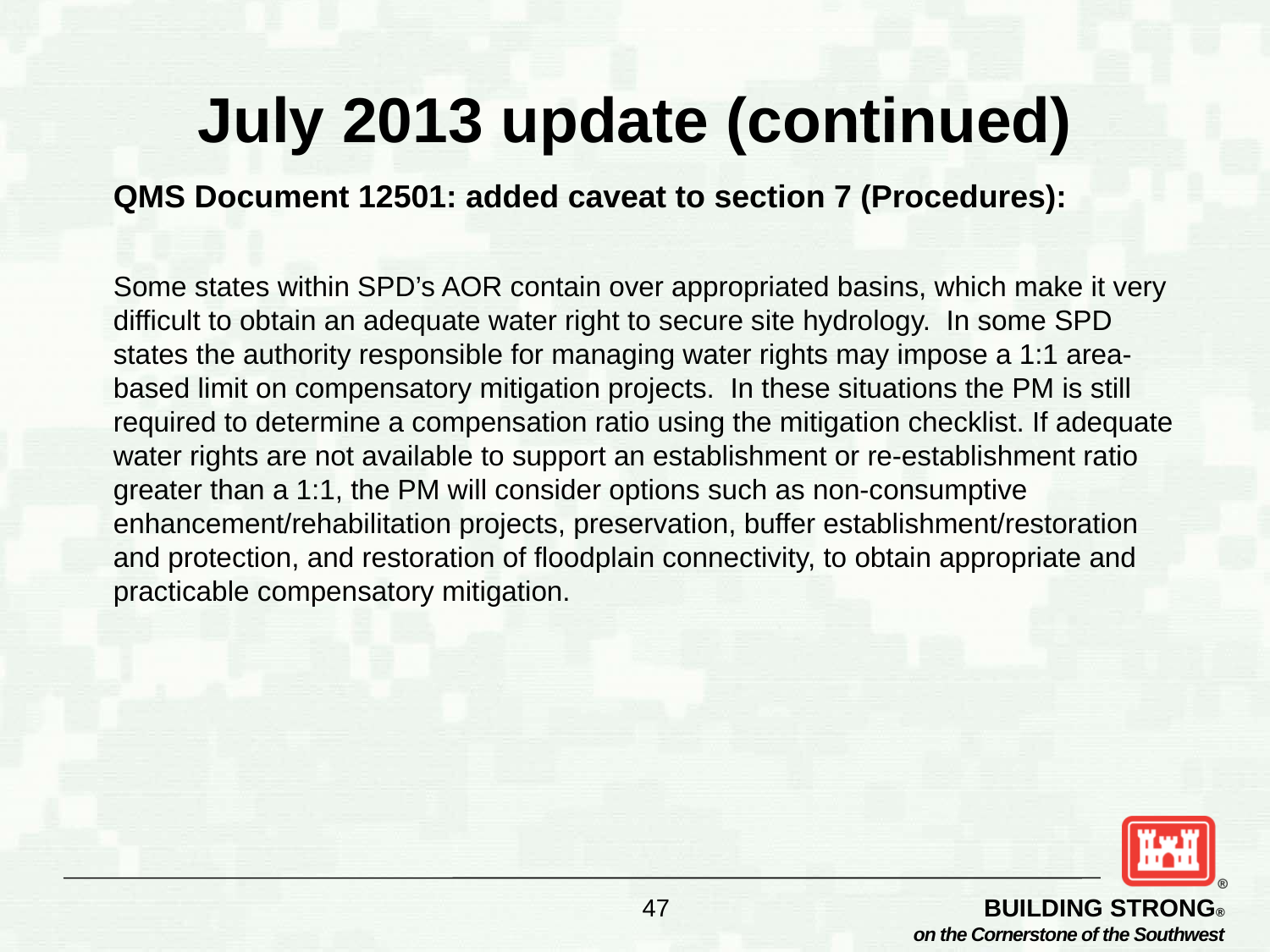

# July 2013 update (continued)
	QMS Document 12501: added caveat to section 7 (Procedures):

	Some states within SPD’s AOR contain over appropriated basins, which make it very difficult to obtain an adequate water right to secure site hydrology.  In some SPD states the authority responsible for managing water rights may impose a 1:1 area-based limit on compensatory mitigation projects.  In these situations the PM is still required to determine a compensation ratio using the mitigation checklist. If adequate water rights are not available to support an establishment or re-establishment ratio greater than a 1:1, the PM will consider options such as non-consumptive enhancement/rehabilitation projects, preservation, buffer establishment/restoration and protection, and restoration of floodplain connectivity, to obtain appropriate and practicable compensatory mitigation.

47